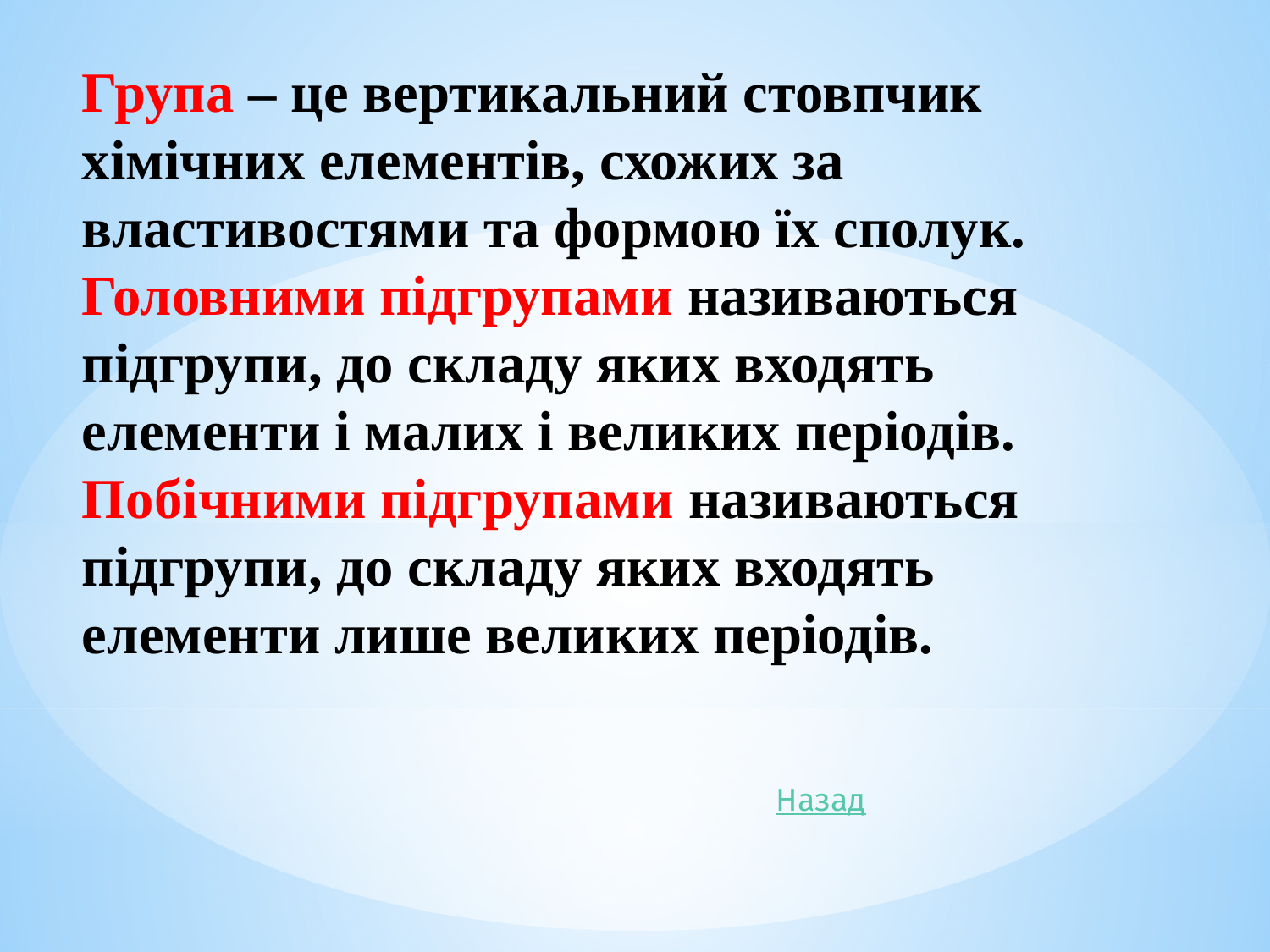

Група – це вертикальний стовпчик хімічних елементів, схожих за властивостями та формою їх сполук.
Головними підгрупами називаються підгрупи, до складу яких входять елементи і малих і великих періодів.
Побічними підгрупами називаються підгрупи, до складу яких входять елементи лише великих періодів.

                                                                                  Назад